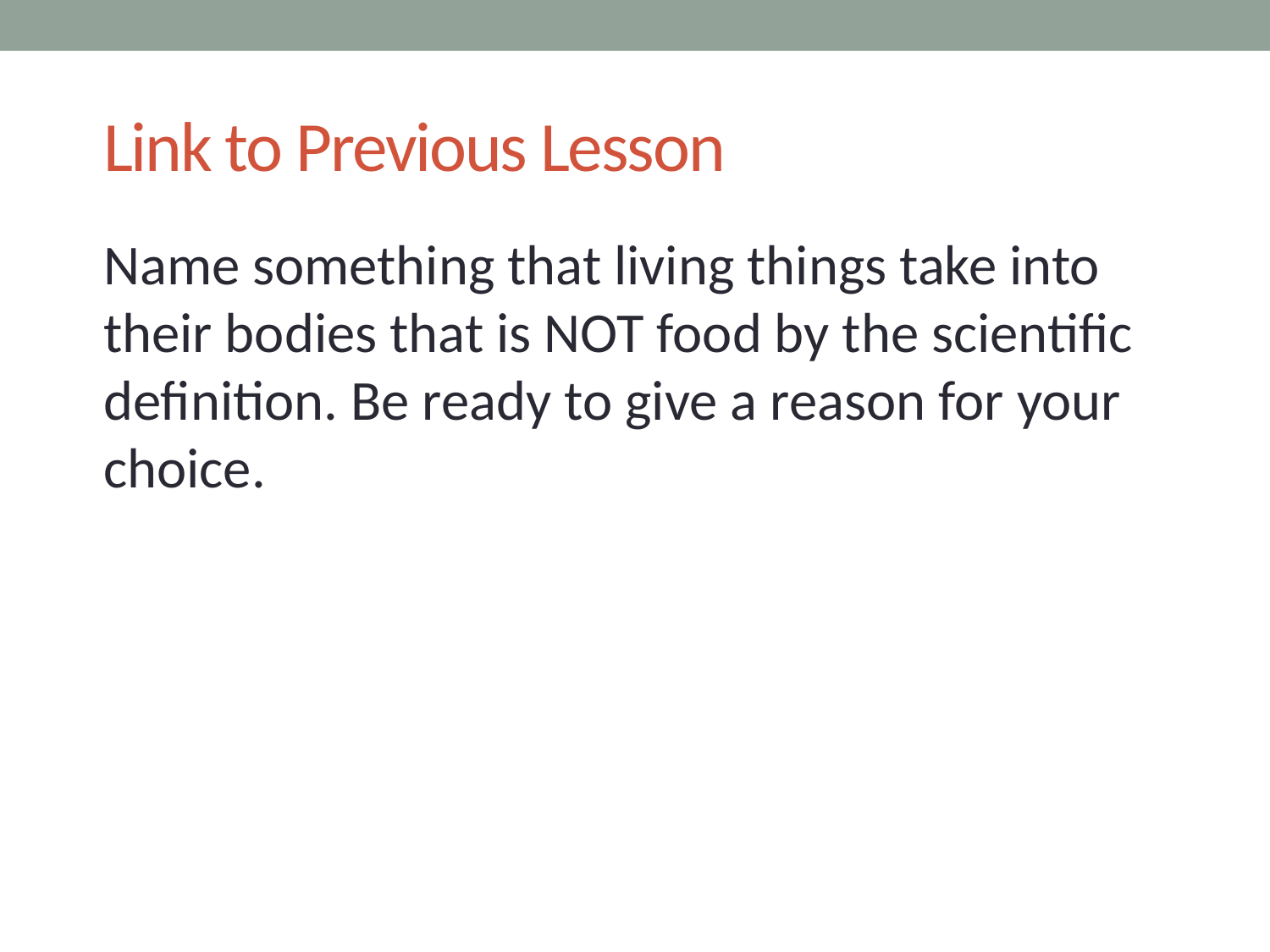

# Link to Previous Lesson
Name something that living things take into their bodies that is NOT food by the scientific definition. Be ready to give a reason for your choice.